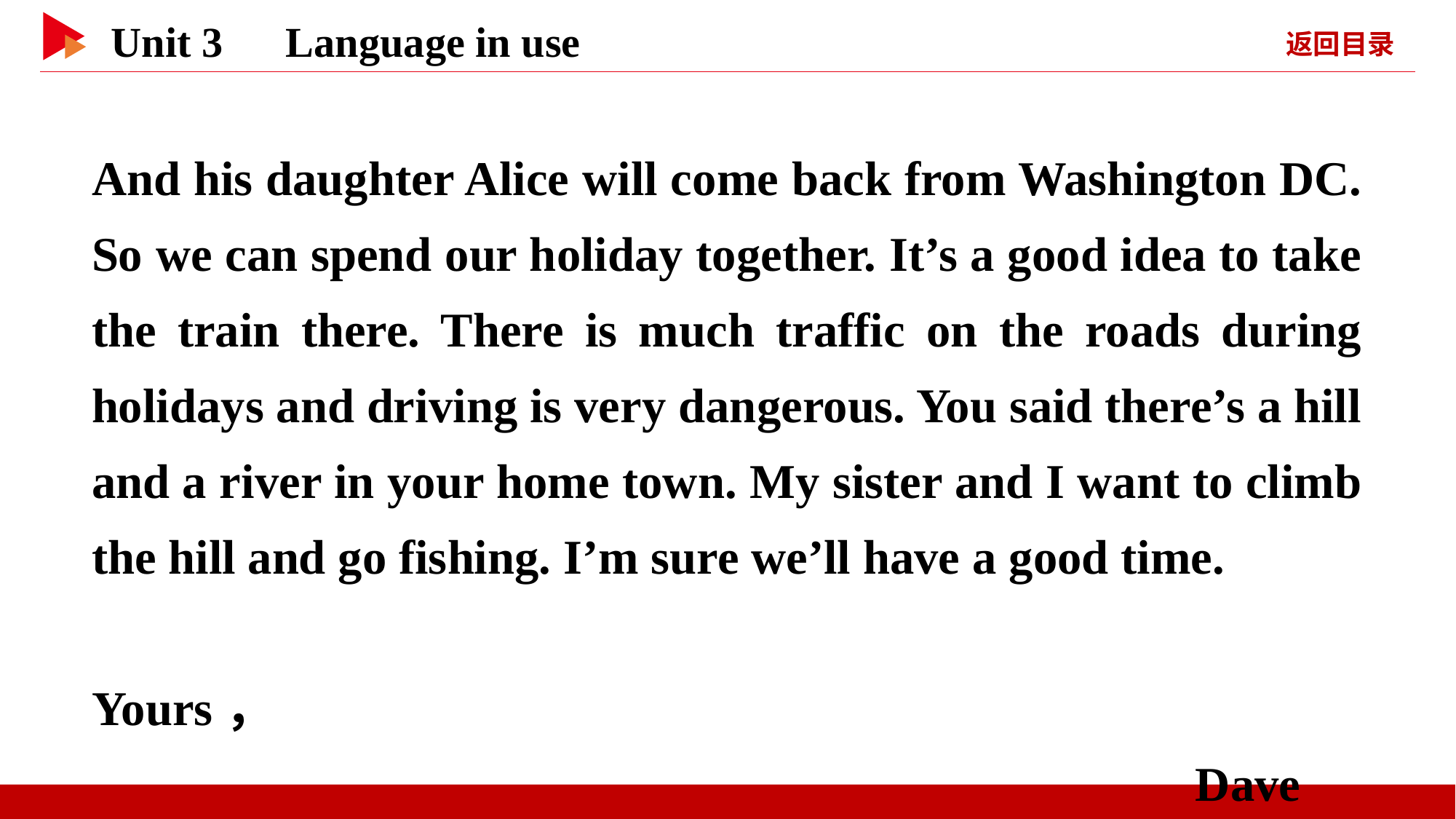

And his daughter Alice will come back from Washington DC. So we can spend our holiday together. It’s a good idea to take the train there. There is much traffic on the roads during holidays and driving is very dangerous. You said there’s a hill and a river in your home town. My sister and I want to climb the hill and go fishing. I’m sure we’ll have a good time.
										Yours，
										 Dave